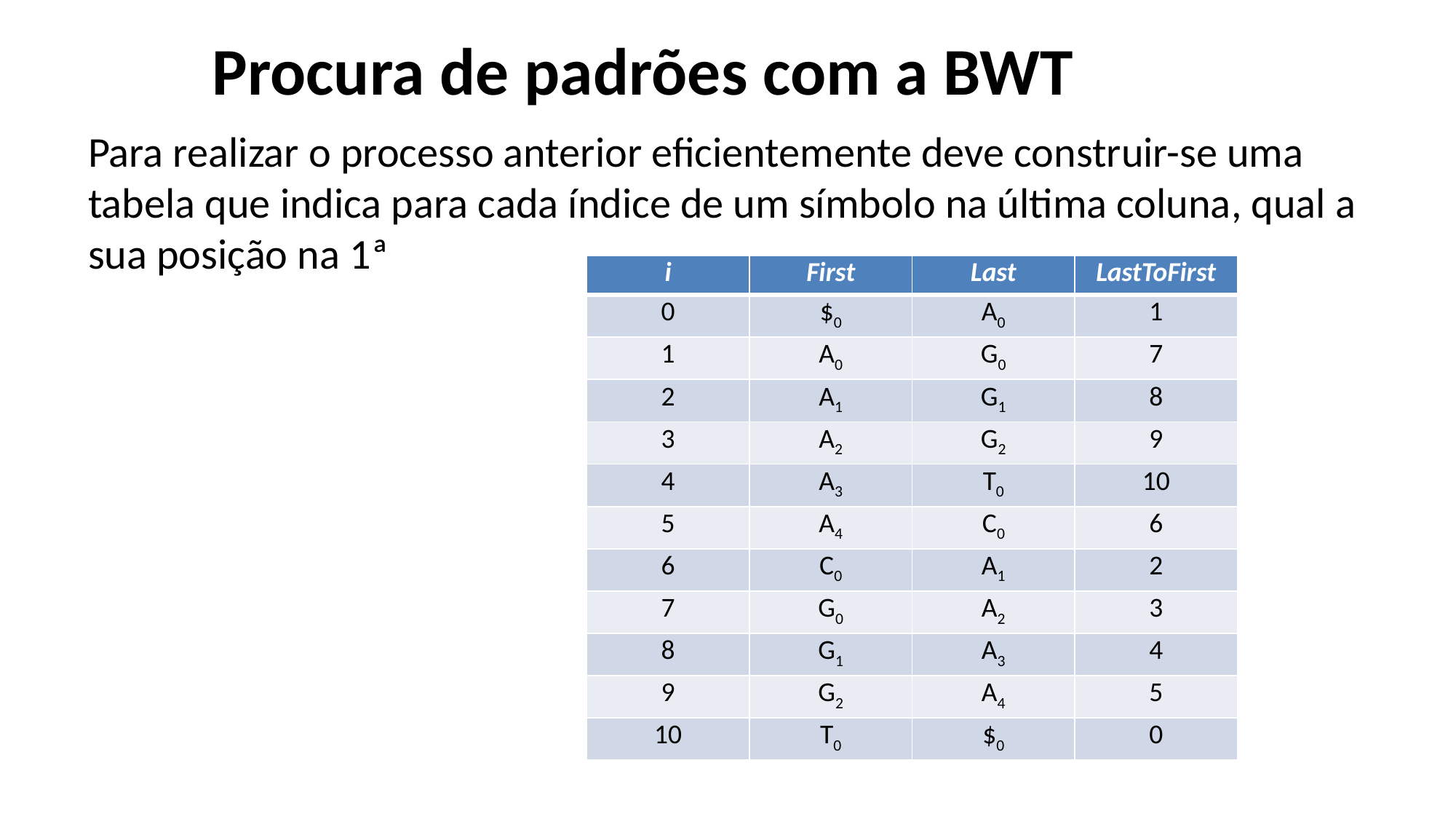

# Procura de padrões com a BWT
Para realizar o processo anterior eficientemente deve construir-se uma tabela que indica para cada índice de um símbolo na última coluna, qual a sua posição na 1ª

| i | First | Last | LastToFirst |
| --- | --- | --- | --- |
| 0 | $0 | A0 | 1 |
| 1 | A0 | G0 | 7 |
| 2 | A1 | G1 | 8 |
| 3 | A2 | G2 | 9 |
| 4 | A3 | T0 | 10 |
| 5 | A4 | C0 | 6 |
| 6 | C0 | A1 | 2 |
| 7 | G0 | A2 | 3 |
| 8 | G1 | A3 | 4 |
| 9 | G2 | A4 | 5 |
| 10 | T0 | $0 | 0 |